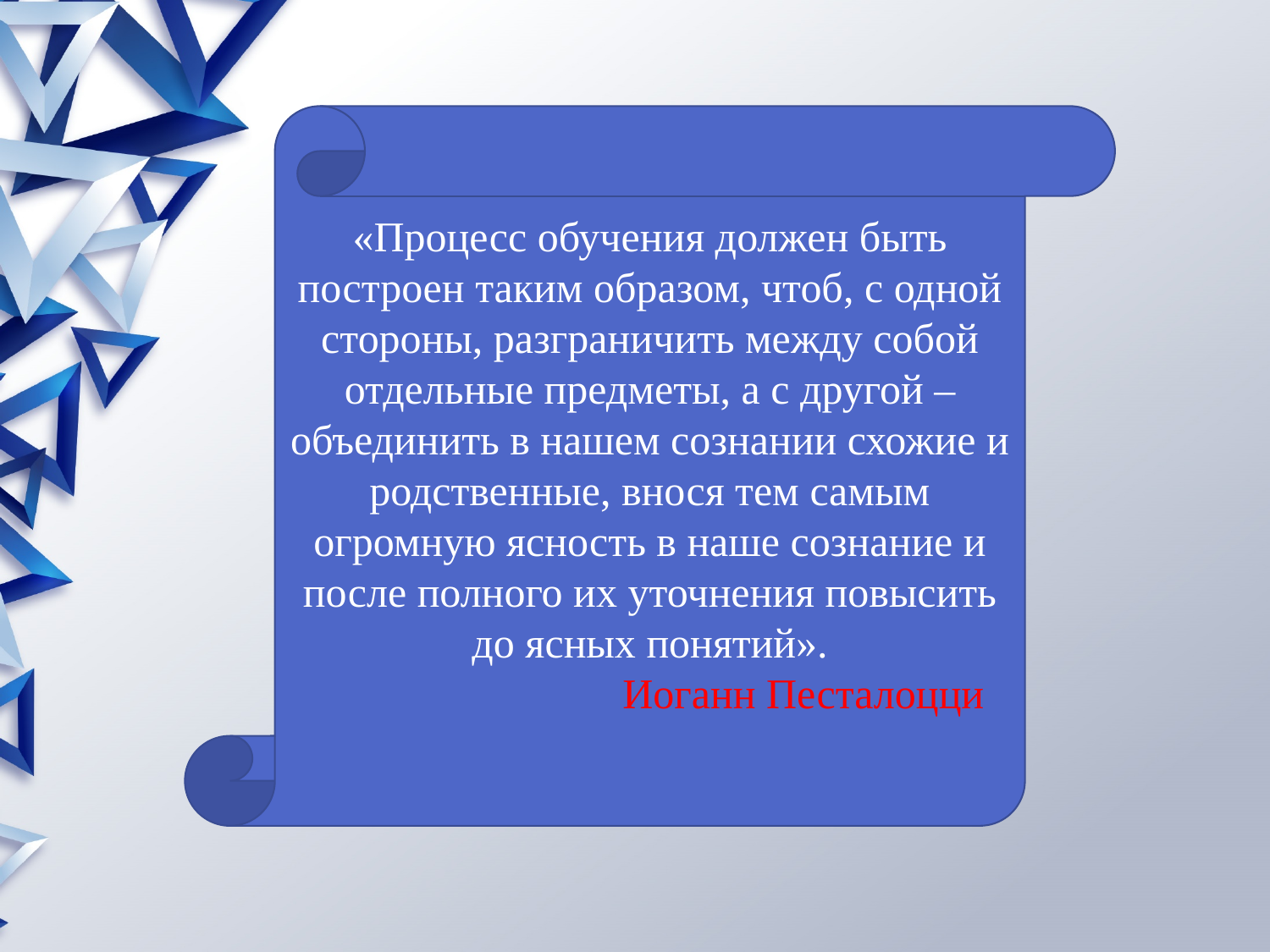

«Процесс обучения должен быть построен таким образом, чтоб, с одной стороны, разграничить между собой отдельные предметы, а с другой – объединить в нашем сознании схожие и родственные, внося тем самым огромную ясность в наше сознание и после полного их уточнения повысить до ясных понятий».
                             Иоганн Песталоцци